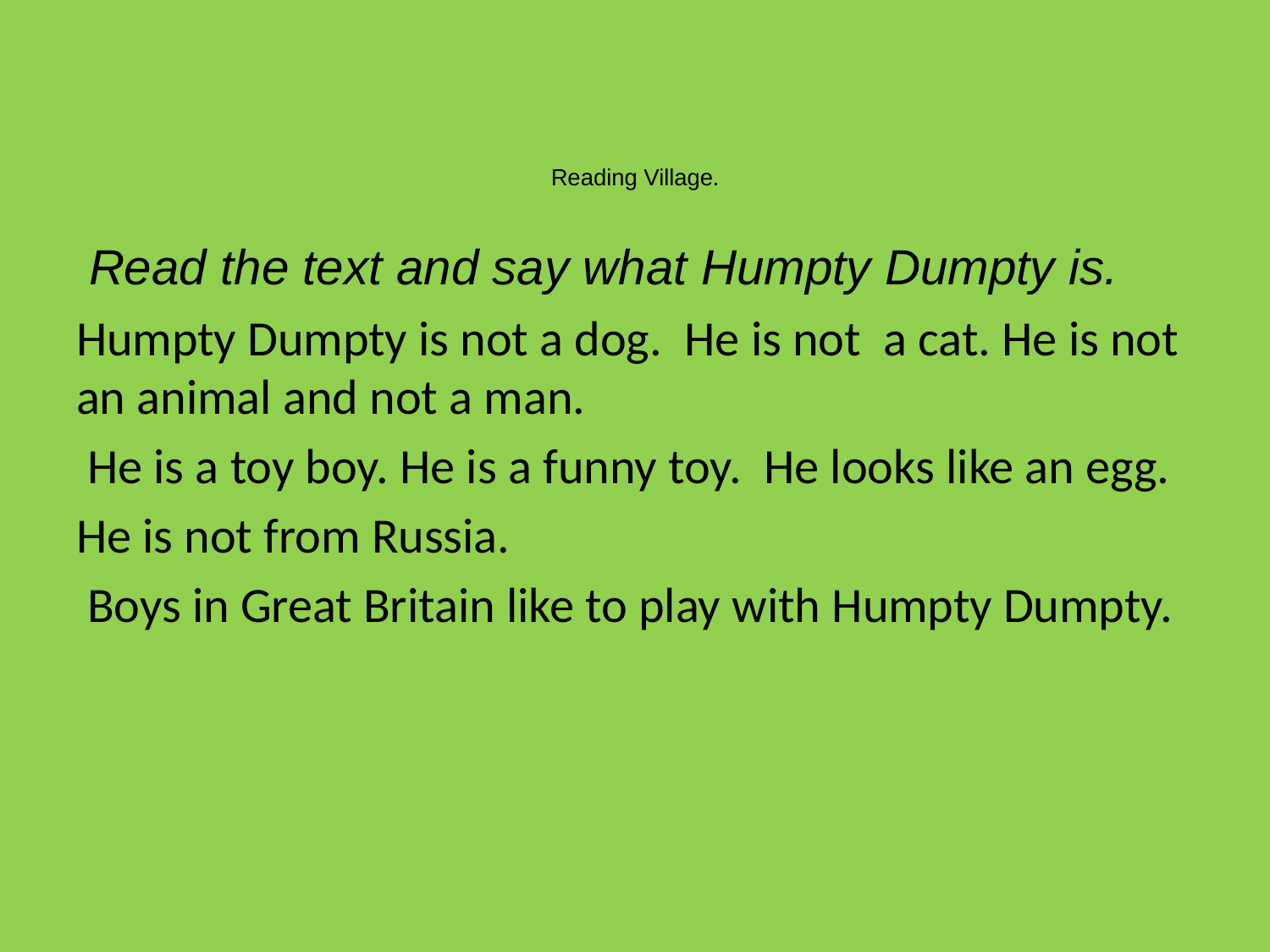

# Reading Village.
 Read the text and say what Humpty Dumpty is.
Humpty Dumpty is not a dog.  He is not  a cat. He is not an animal and not a man.
 He is a toy boy. He is a funny toy.  He looks like an egg.
He is not from Russia.
 Boys in Great Britain like to play with Humpty Dumpty.